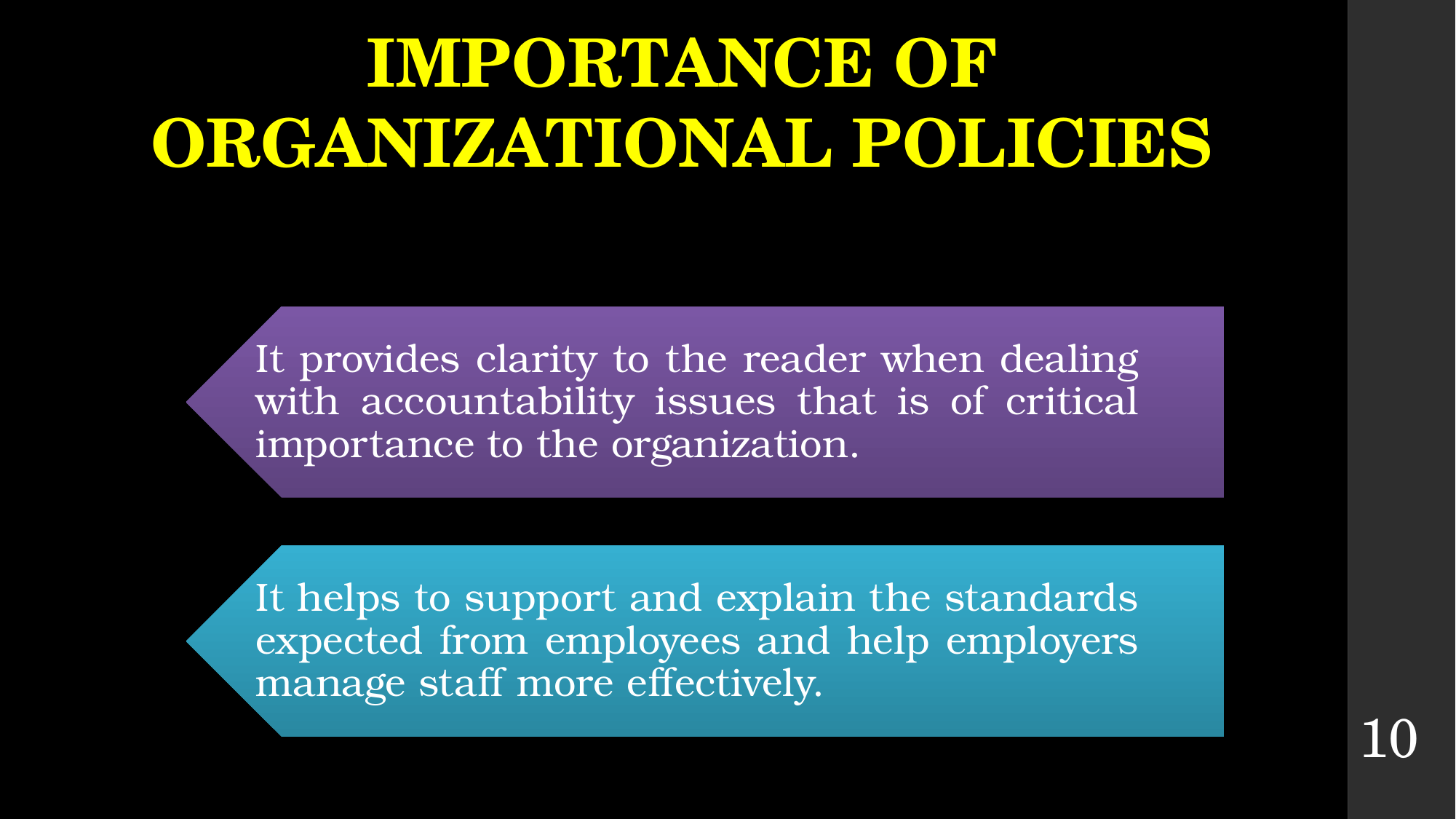

# IMPORTANCE OF ORGANIZATIONAL POLICIES
It provides clarity to the reader when dealing with accountability issues that is of critical importance to the organization.
It helps to support and explain the standards expected from employees and help employers manage staff more effectively.
10